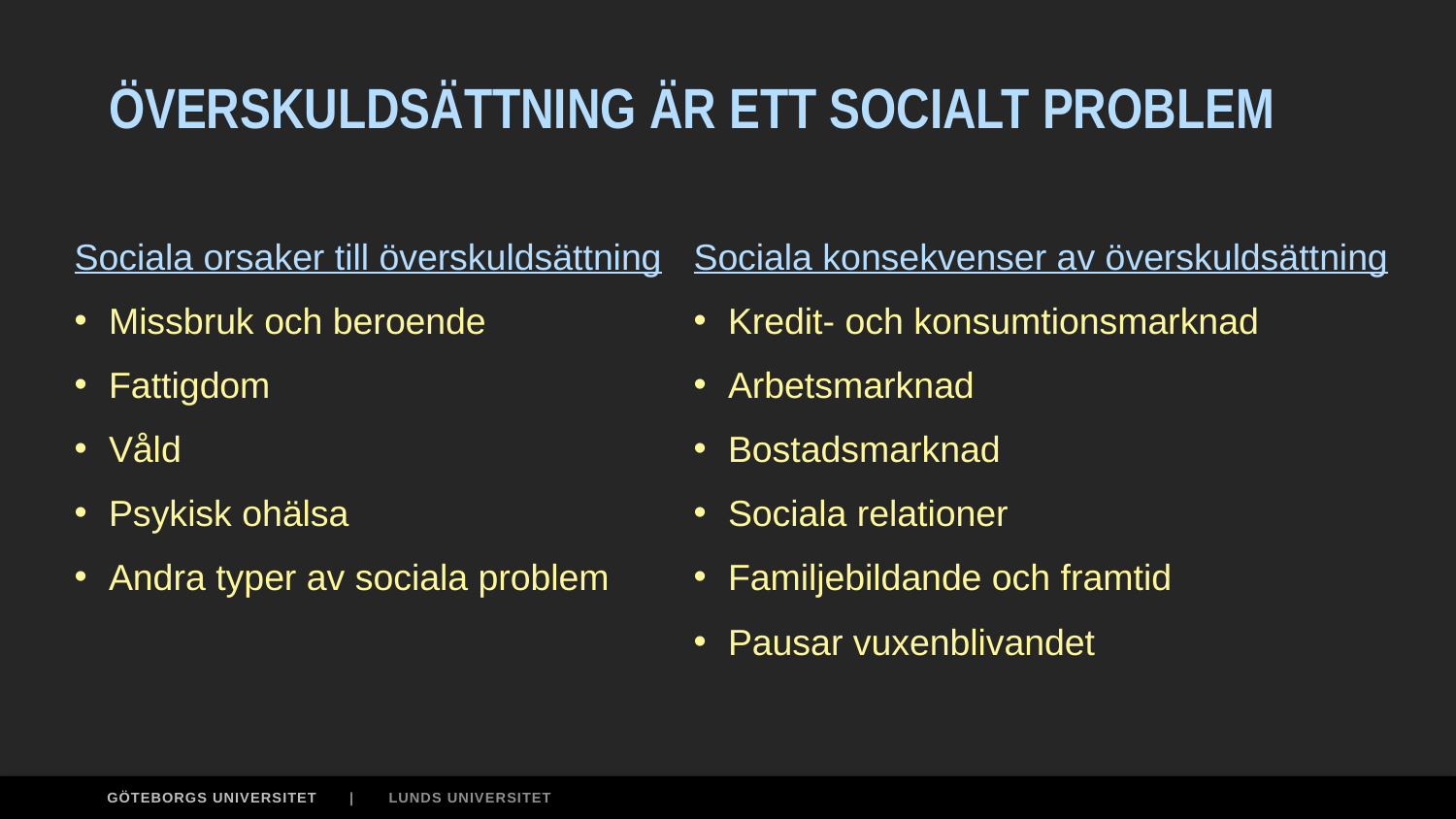

# ÖVERSKULDSÄTTNING ÄR ETT SOCIALT PROBLEM
Sociala orsaker till överskuldsättning
Missbruk och beroende
Fattigdom
Våld
Psykisk ohälsa
Andra typer av sociala problem

Sociala konsekvenser av överskuldsättning
Kredit- och konsumtionsmarknad
Arbetsmarknad
Bostadsmarknad
Sociala relationer
Familjebildande och framtid
Pausar vuxenblivandet

|       LUNDS UNIVERSITET